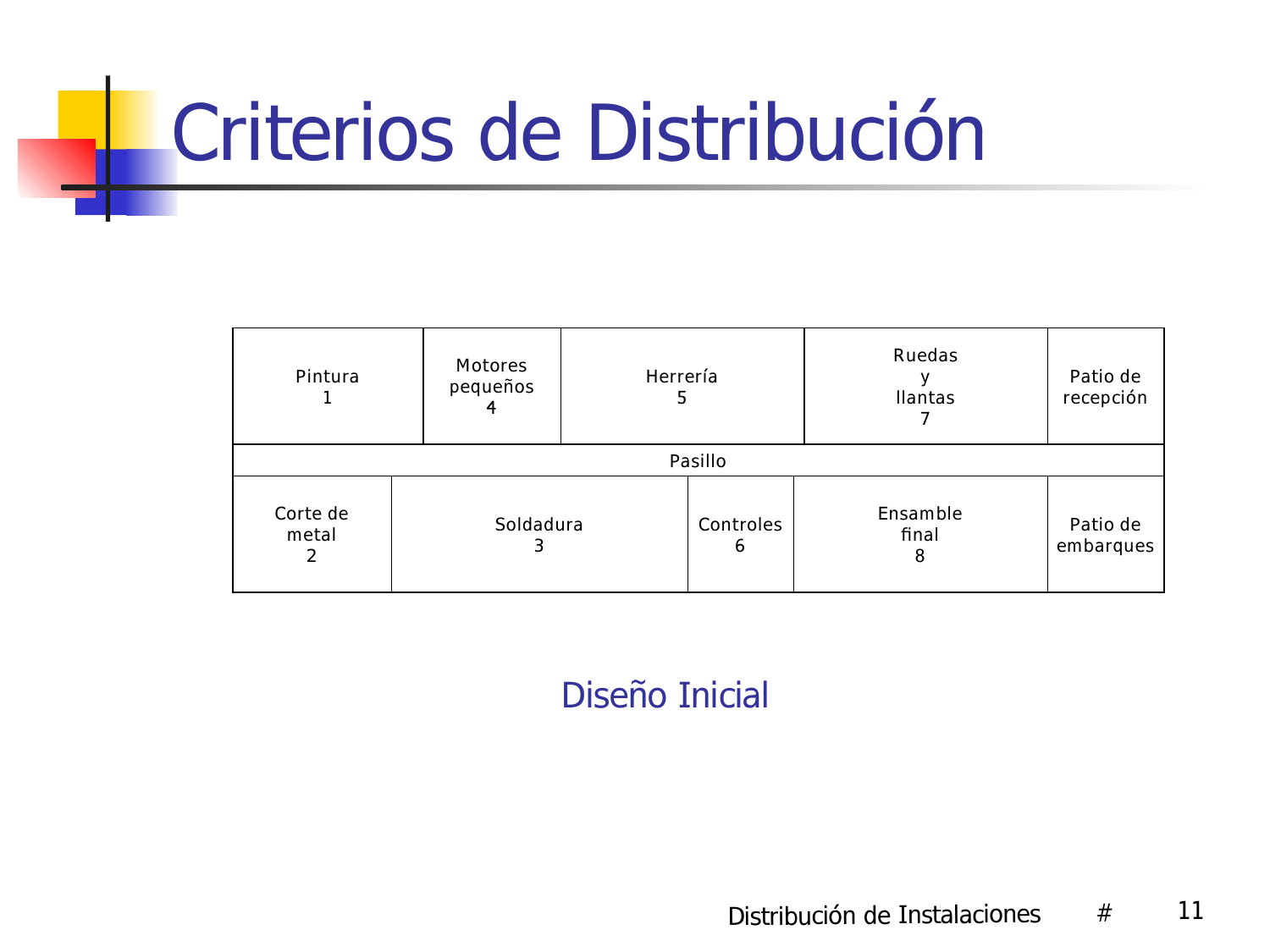

# Criterios de Distribución
Pintura
1
Motores
pequeños
4
Herrería
5
Ruedas
y
llantas
7
Patio de
recepción
Pasillo
Corte de
metal
2
Soldadura
3
Controles
6
Ensamble
final
8
Patio de
embarques
Diseño Inicial
11
Distribución de Instalaciones       #